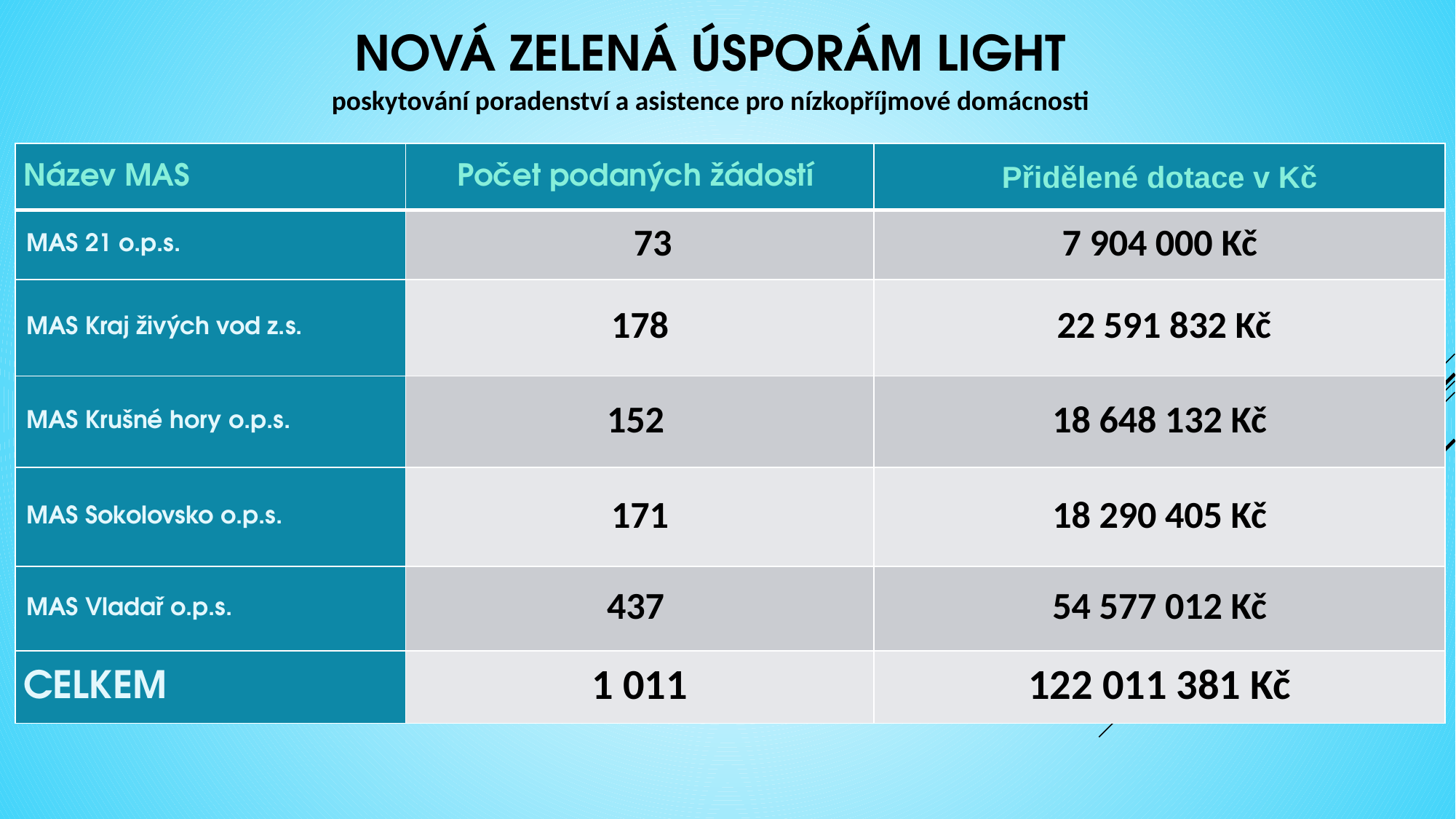

# NOVÁ ZELENÁ ÚSPORÁM LIGHT
poskytování poradenství a asistence pro nízkopříjmové domácnosti
| Název MAS | Počet podaných žádostí | Přidělené dotace v Kč |
| --- | --- | --- |
| MAS 21 o.p.s. | 73 | 7 904 000 Kč |
| MAS Kraj živých vod z.s. | 178 | 22 591 832 Kč |
| MAS Krušné hory o.p.s. | 152 | 18 648 132 Kč |
| MAS Sokolovsko o.p.s. | 171 | 18 290 405 Kč |
| MAS Vladař o.p.s. | 437 | 54 577 012 Kč |
| CELKEM | 1 011 | 122 011 381 Kč |